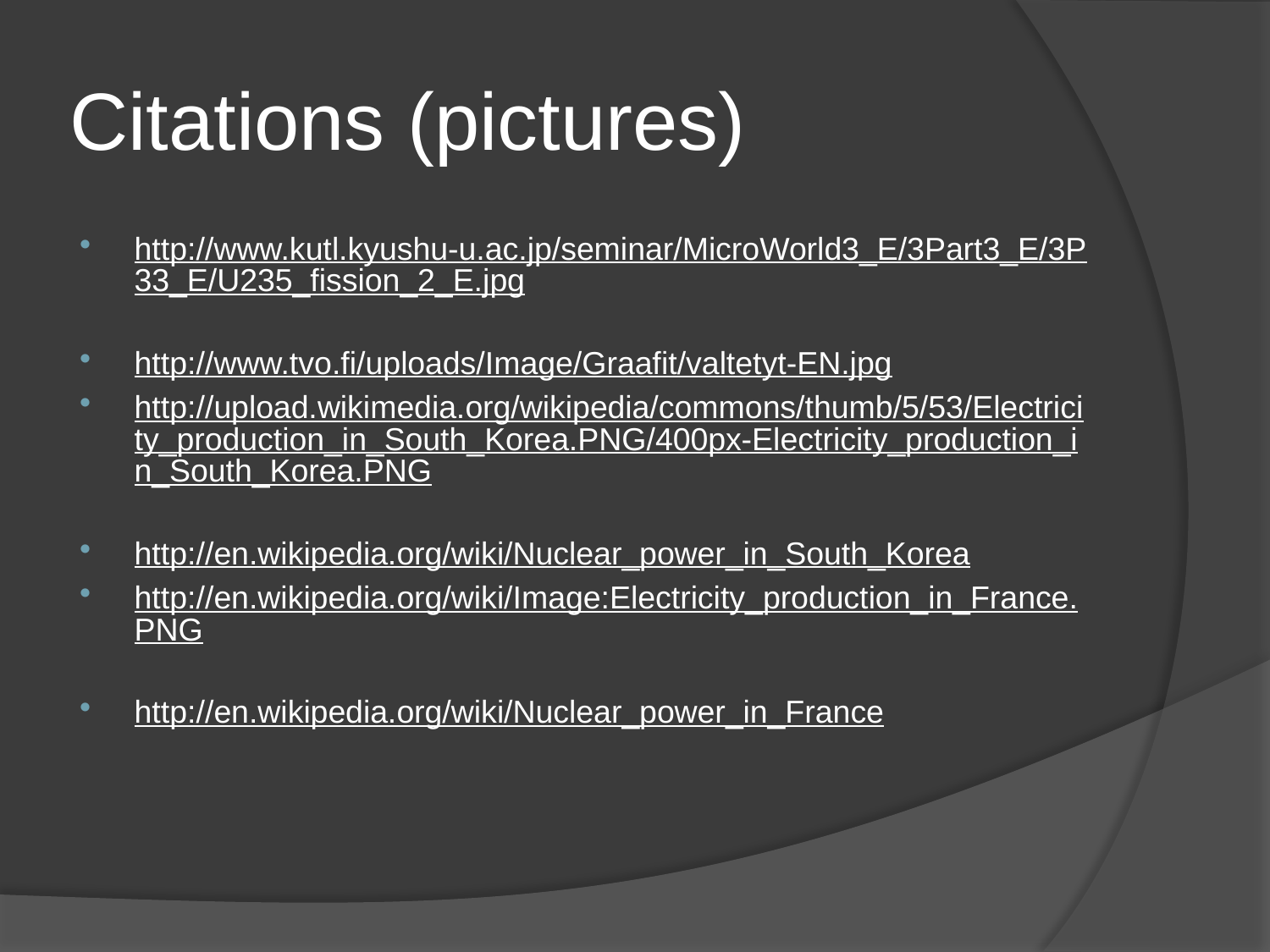

# Citations (pictures)
http://www.kutl.kyushu-u.ac.jp/seminar/MicroWorld3_E/3Part3_E/3P33_E/U235_fission_2_E.jpg
http://www.tvo.fi/uploads/Image/Graafit/valtetyt-EN.jpg
http://upload.wikimedia.org/wikipedia/commons/thumb/5/53/Electricity_production_in_South_Korea.PNG/400px-Electricity_production_in_South_Korea.PNG
http://en.wikipedia.org/wiki/Nuclear_power_in_South_Korea
http://en.wikipedia.org/wiki/Image:Electricity_production_in_France.PNG
http://en.wikipedia.org/wiki/Nuclear_power_in_France